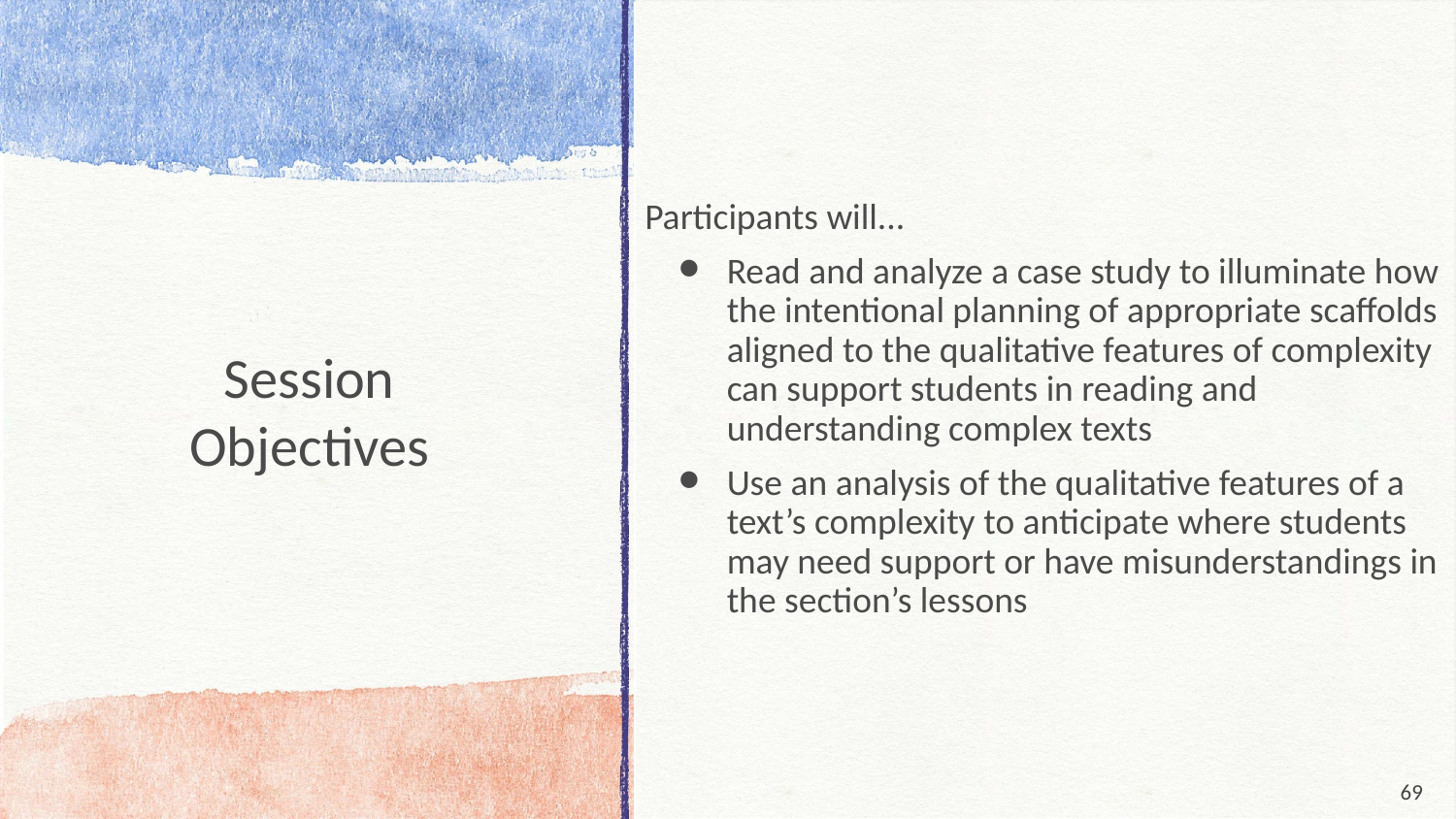

Participants will...
Read and analyze a case study to illuminate how the intentional planning of appropriate scaffolds aligned to the qualitative features of complexity can support students in reading and understanding complex texts
Use an analysis of the qualitative features of a text’s complexity to anticipate where students may need support or have misunderstandings in the section’s lessons
# Session
Objectives